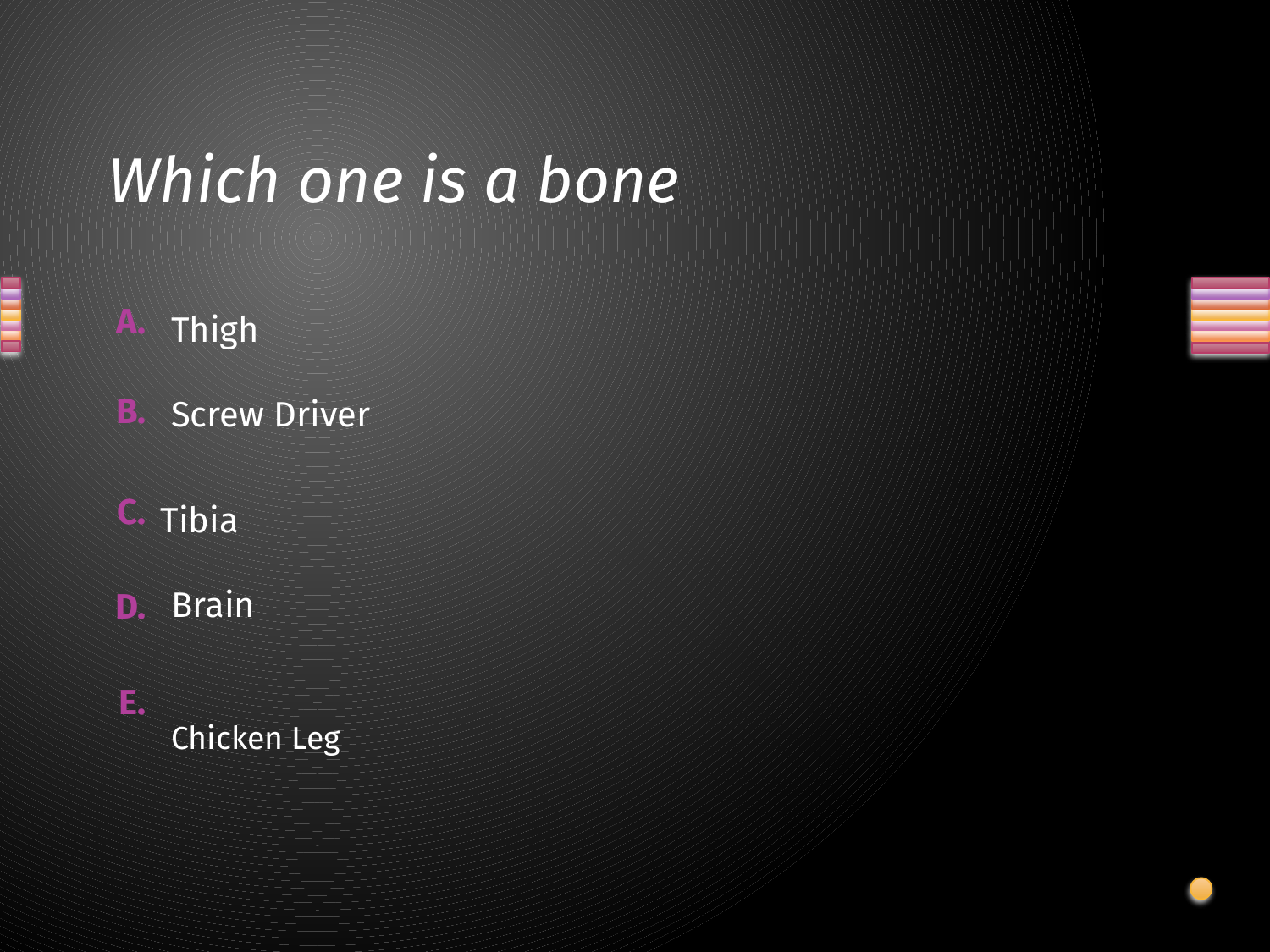

# Which one is a bone
Thigh
Screw Driver
Tibia
Brain

Chicken Leg